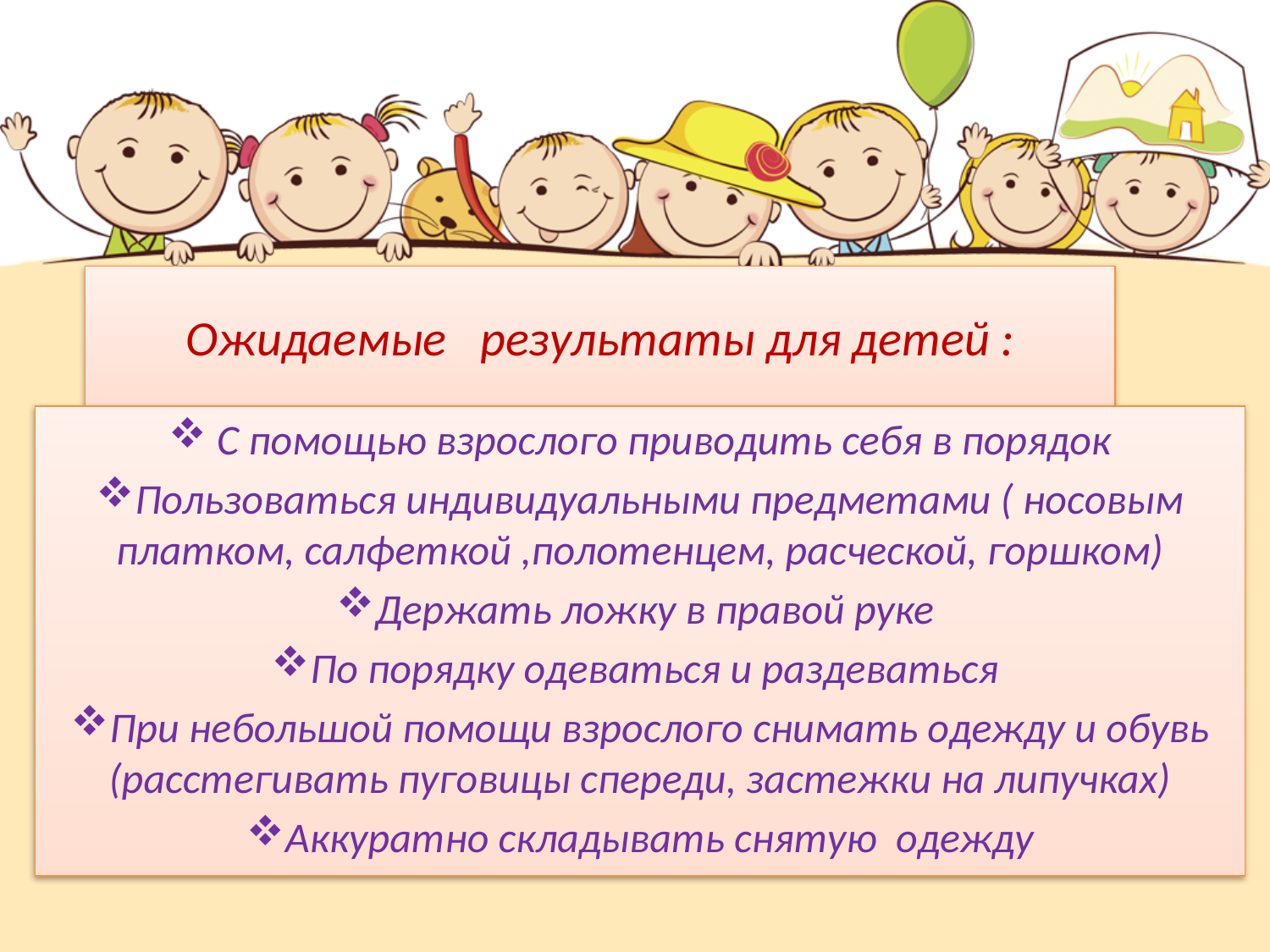

# Ожидаемые   результаты для детей :
 С помощью взрослого приводить себя в порядок
Пользоваться индивидуальными предметами ( носовым платком, салфеткой ,полотенцем, расческой, горшком)
Держать ложку в правой руке
По порядку одеваться и раздеваться
При небольшой помощи взрослого снимать одежду и обувь (расстегивать пуговицы спереди, застежки на липучках)
Аккуратно складывать снятую  одежду